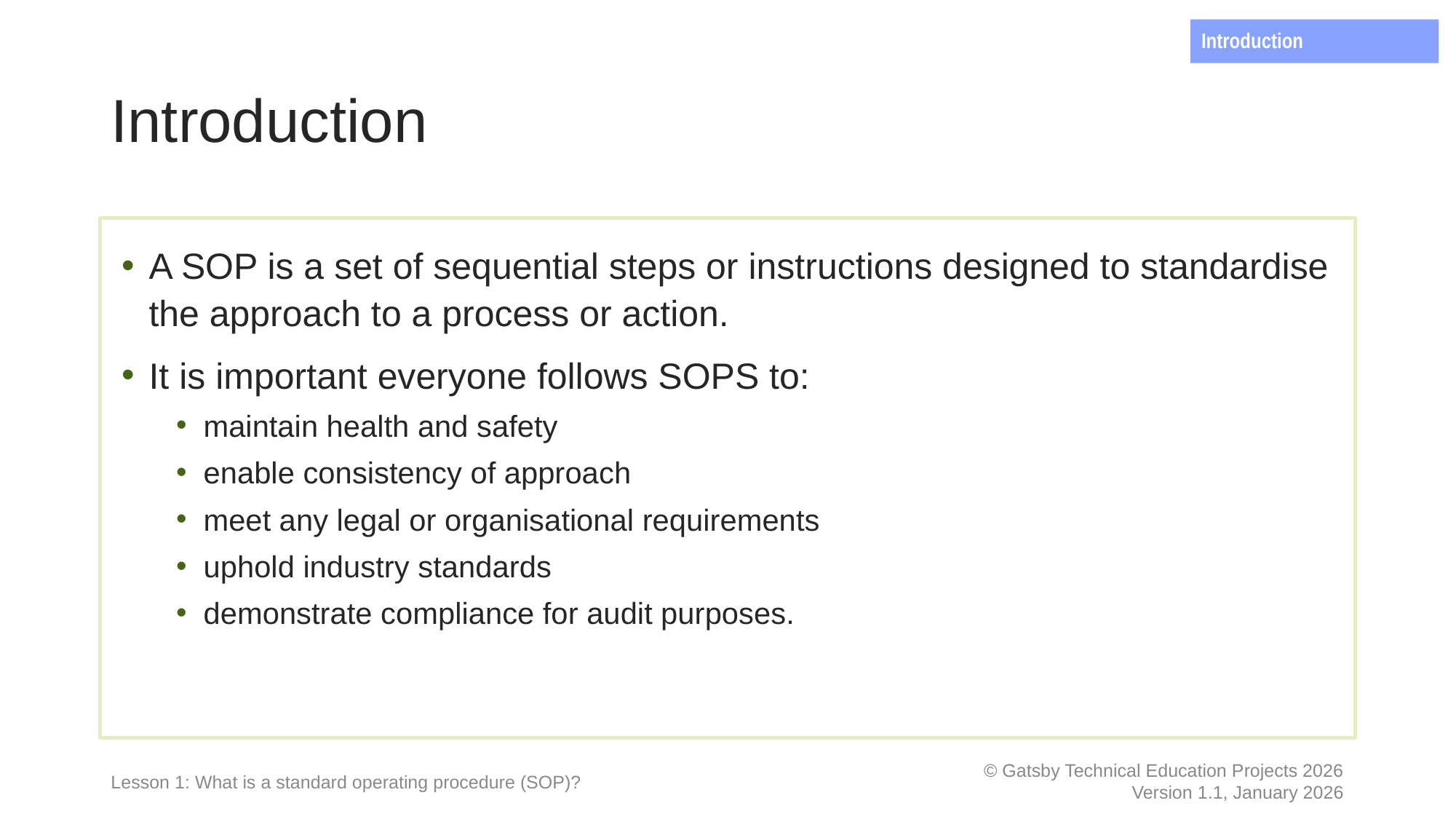

Introduction
# Introduction
A SOP is a set of sequential steps or instructions designed to standardise the approach to a process or action.
It is important everyone follows SOPS to:
maintain health and safety
enable consistency of approach
meet any legal or organisational requirements
uphold industry standards
demonstrate compliance for audit purposes.

Lesson 1: What is a standard operating procedure (SOP)?